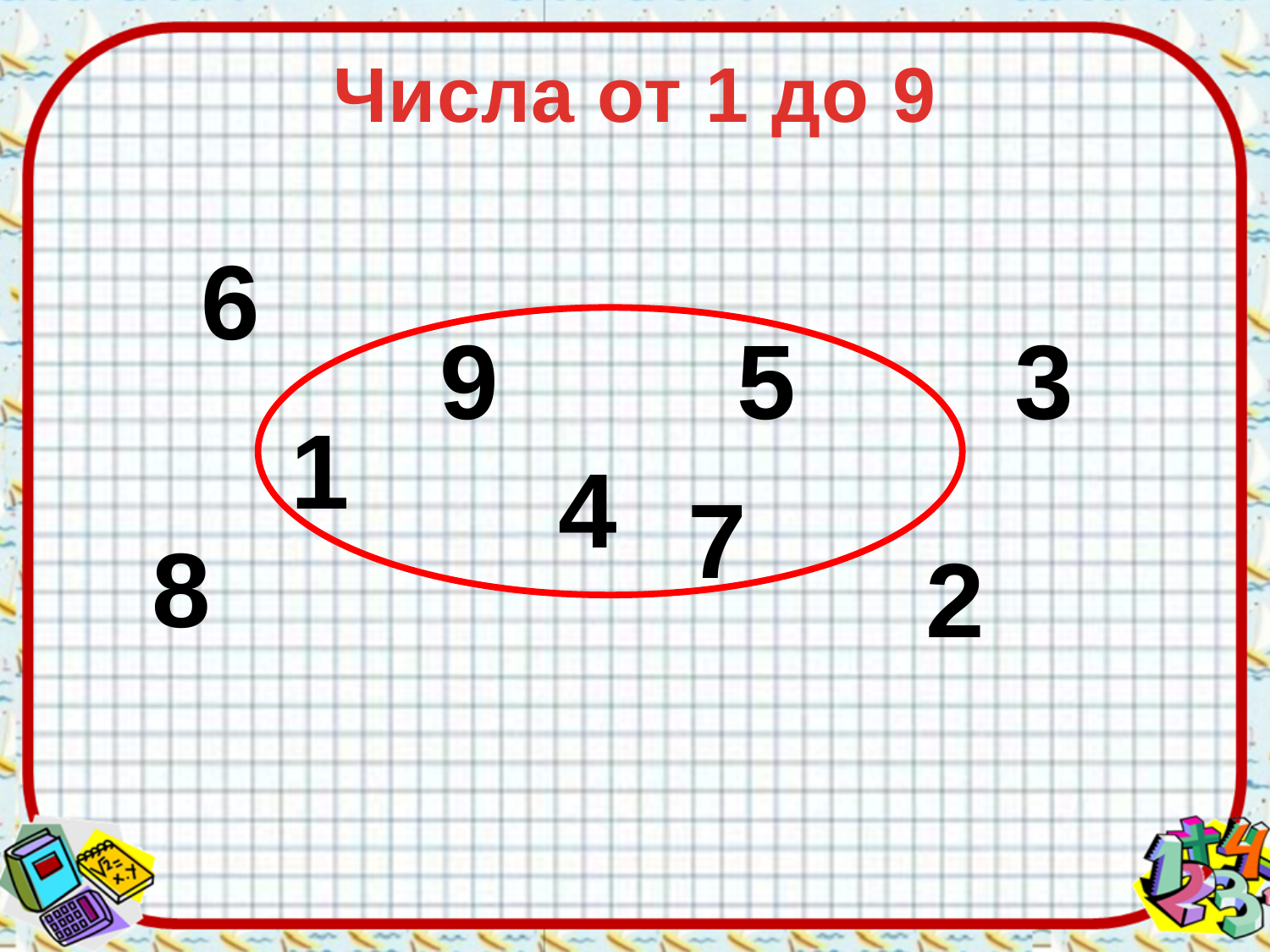

Числа от 1 до 9
6

9
5
3
1
4
7
8
2